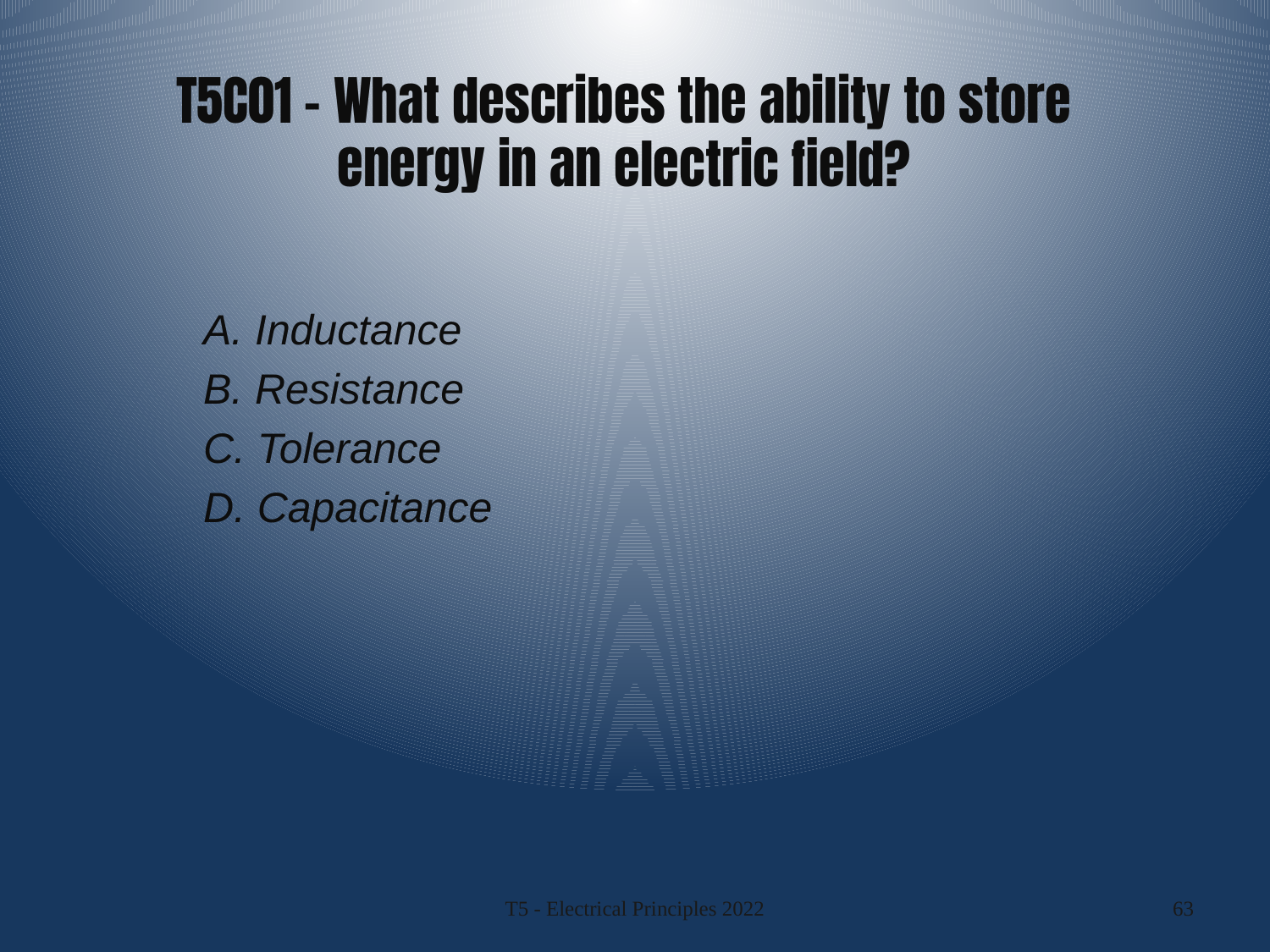

# T5C01 – What describes the ability to store energy in an electric field?
A. Inductance
B. Resistance
C. Tolerance
D. Capacitance

T5 - Electrical Principles 2022
63